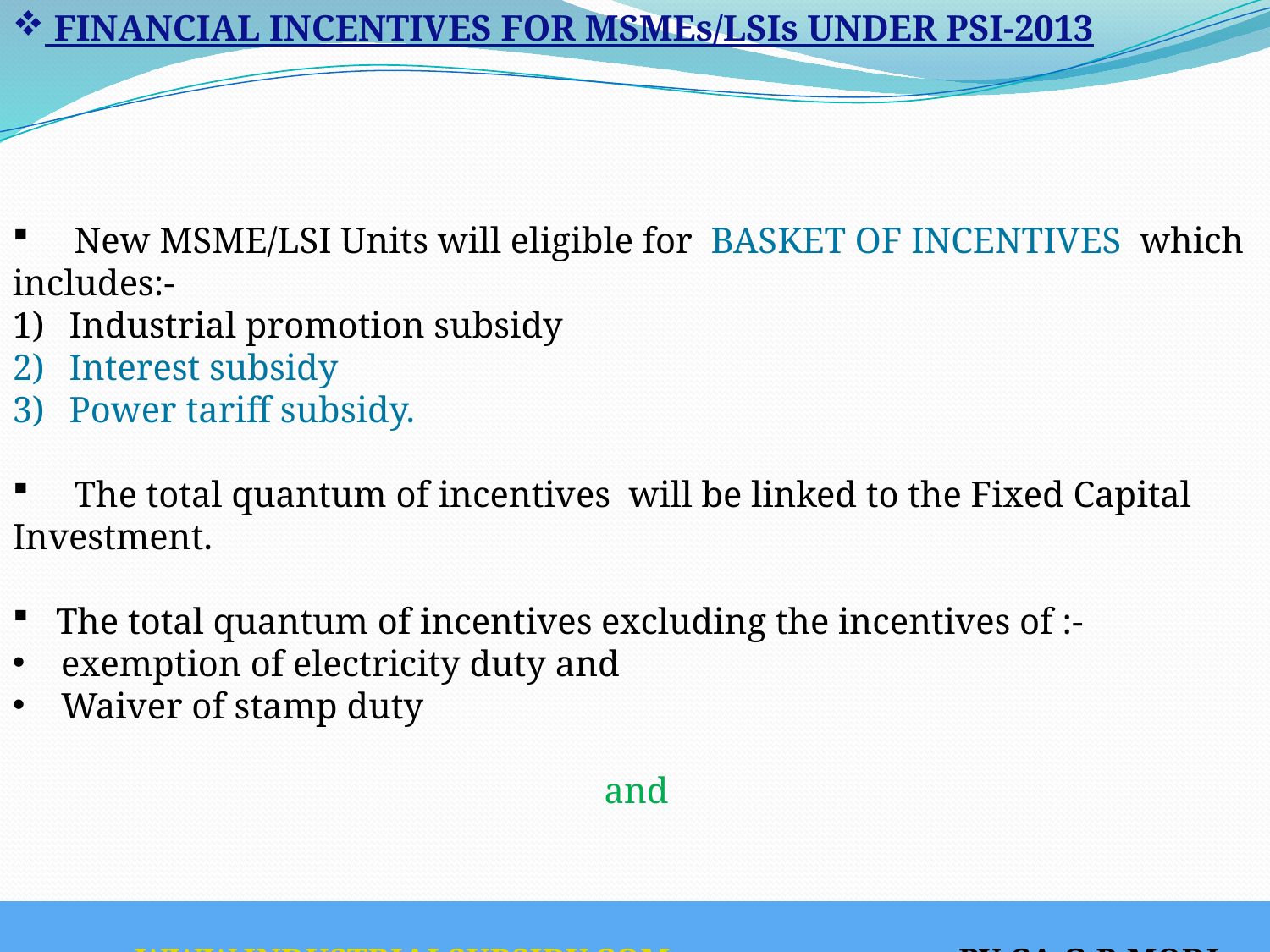

FINANCIAL INCENTIVES FOR MSMEs/LSIs UNDER PSI-2013

     New MSME/LSI Units will eligible for  BASKET OF INCENTIVES  which includes:-
 Industrial promotion subsidy
 Interest subsidy
 Power tariff subsidy.

     The total quantum of incentives  will be linked to the Fixed Capital Investment.

   The total quantum of incentives excluding the incentives of :-
    exemption of electricity duty and
    Waiver of stamp duty

                                                                 and

 the Eligibility Period will be as under : -
 WWW.INDUSTRIALSUBSIDY.COM                                   BY CA G.B.MODI